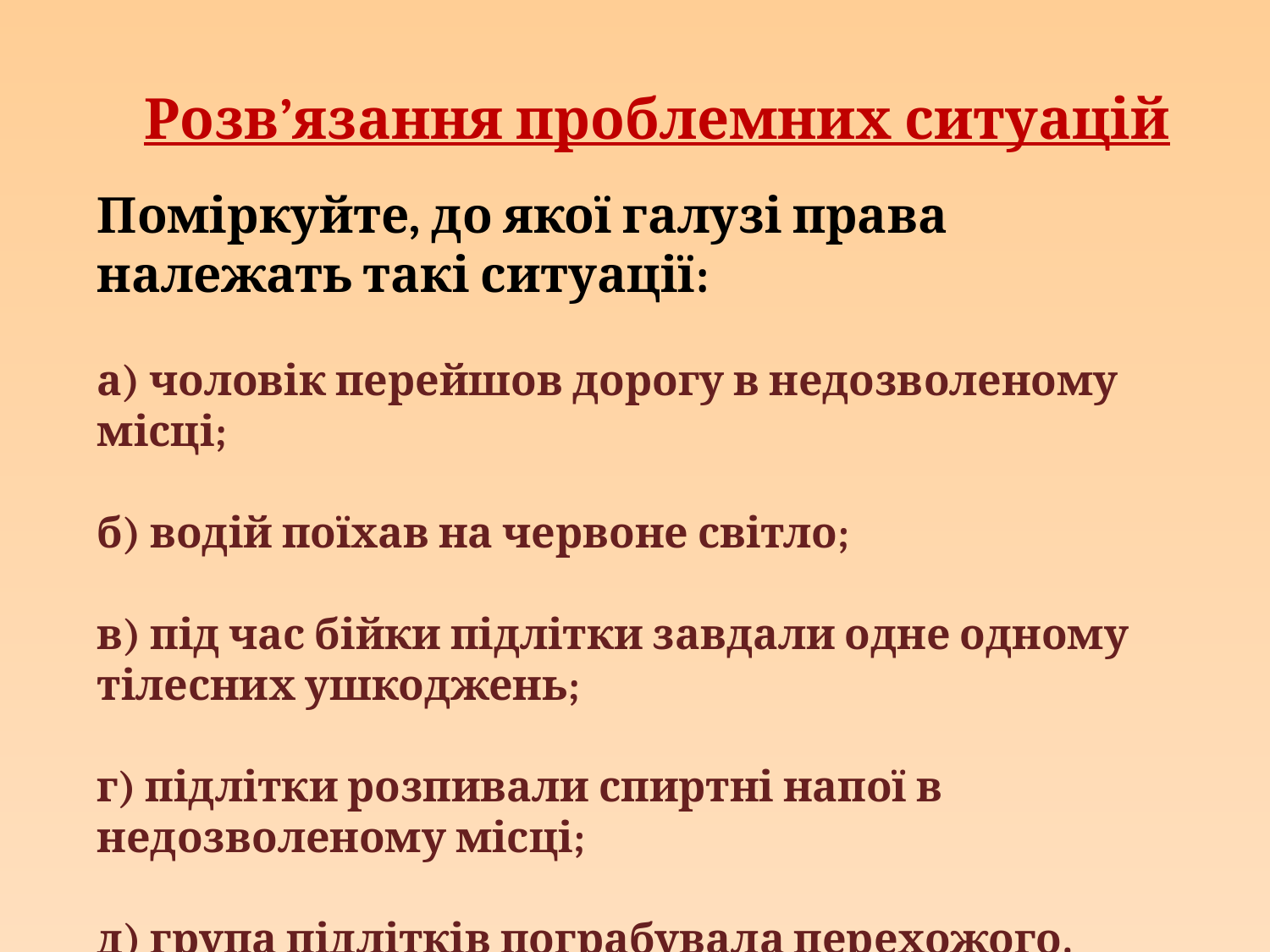

Розв’язання проблемних ситуацій
Поміркуйте, до якої галузі права належать такі ситуації:
а) чоловік перейшов дорогу в недозволеному місці;
б) водій поїхав на червоне світло;
в) під час бійки підлітки завдали одне одному тілесних ушкоджень;
г) підлітки розпивали спиртні напої в недозволеному місці;
д) група підлітків пограбувала перехожого.